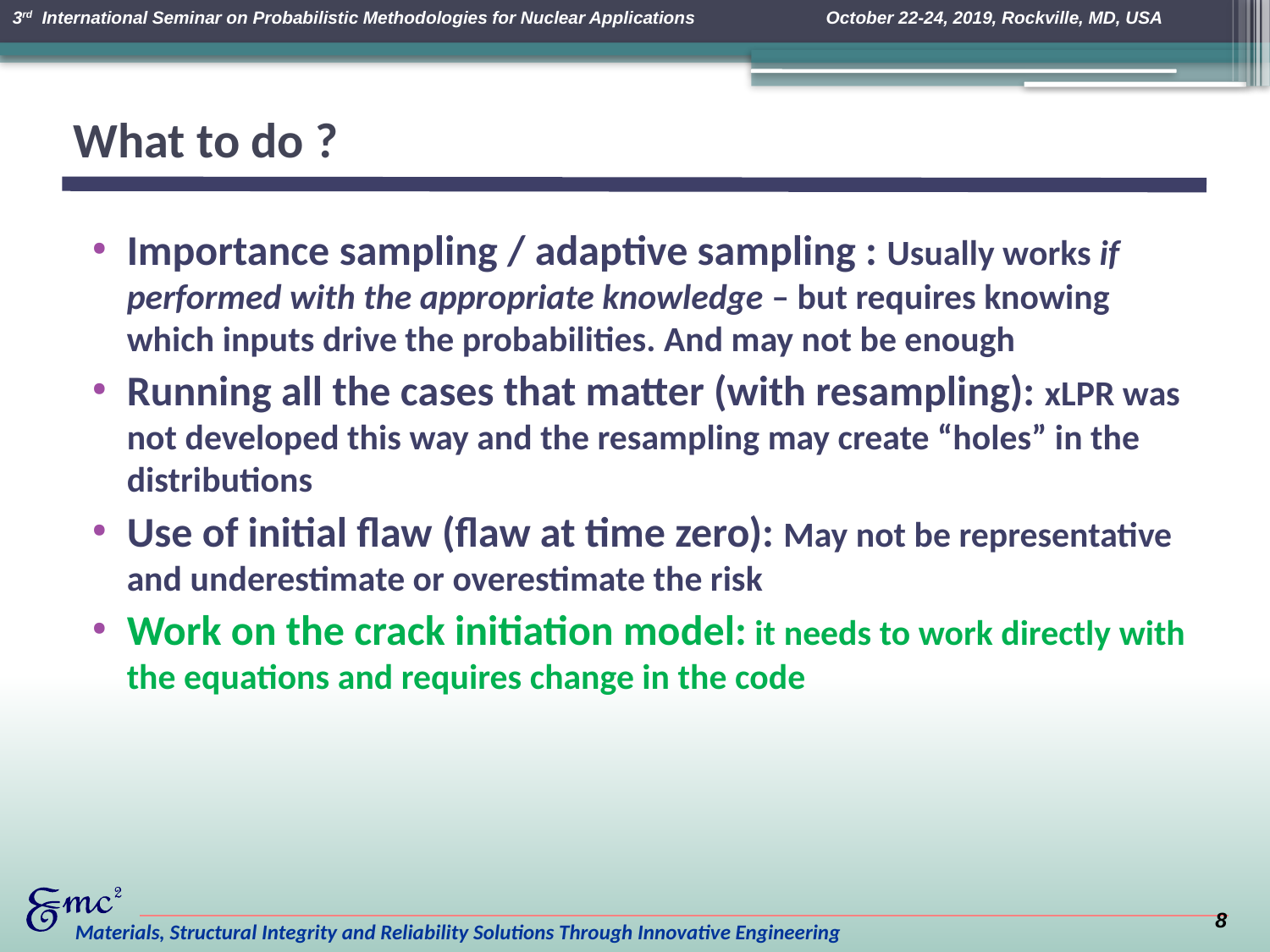

# What to do ?
Importance sampling / adaptive sampling : Usually works if performed with the appropriate knowledge – but requires knowing which inputs drive the probabilities. And may not be enough
Running all the cases that matter (with resampling): xLPR was not developed this way and the resampling may create “holes” in the distributions
Use of initial flaw (flaw at time zero): May not be representative and underestimate or overestimate the risk
Work on the crack initiation model: it needs to work directly with the equations and requires change in the code